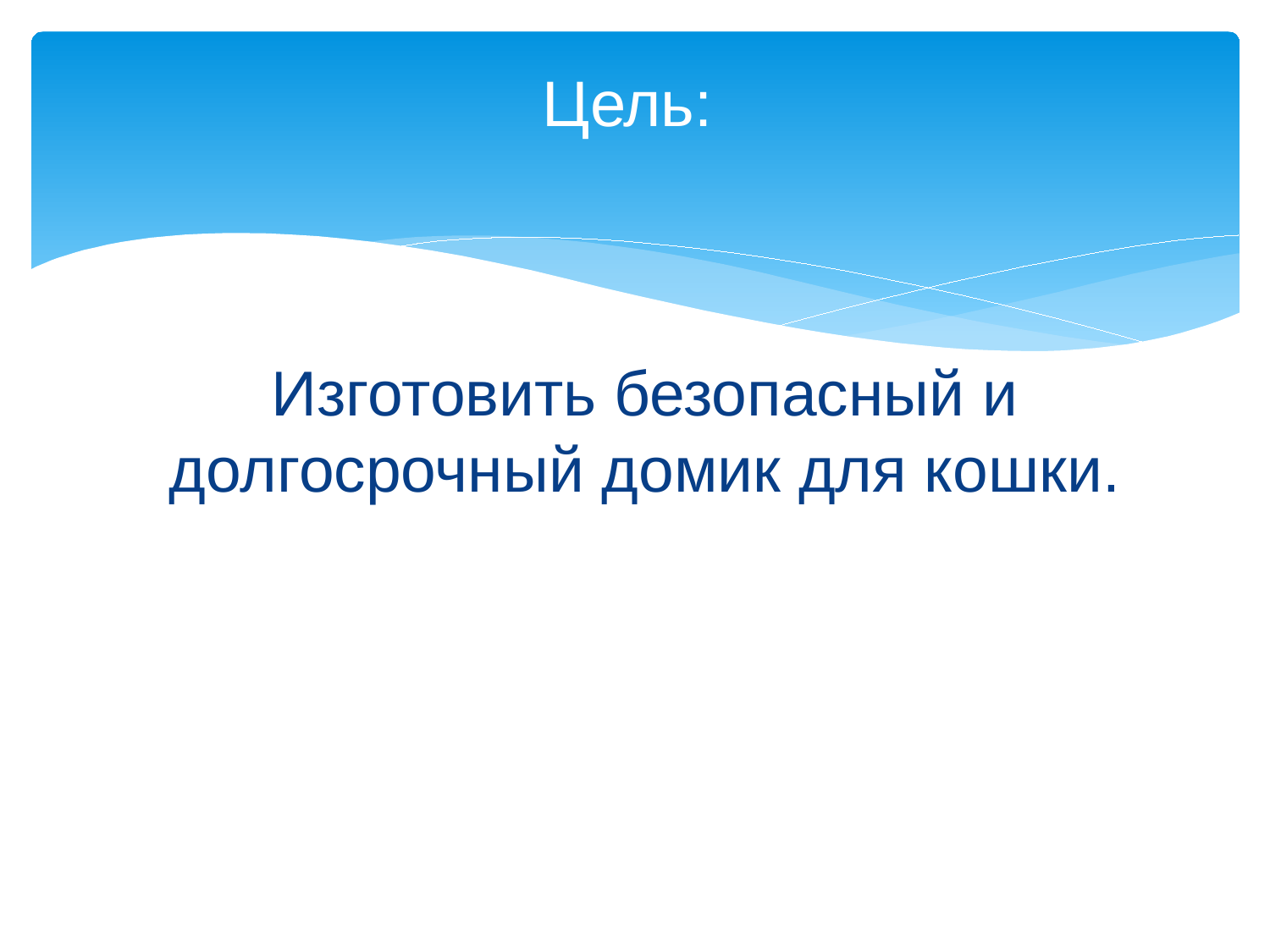

# Цель:
Изготовить безопасный и долгосрочный домик для кошки.